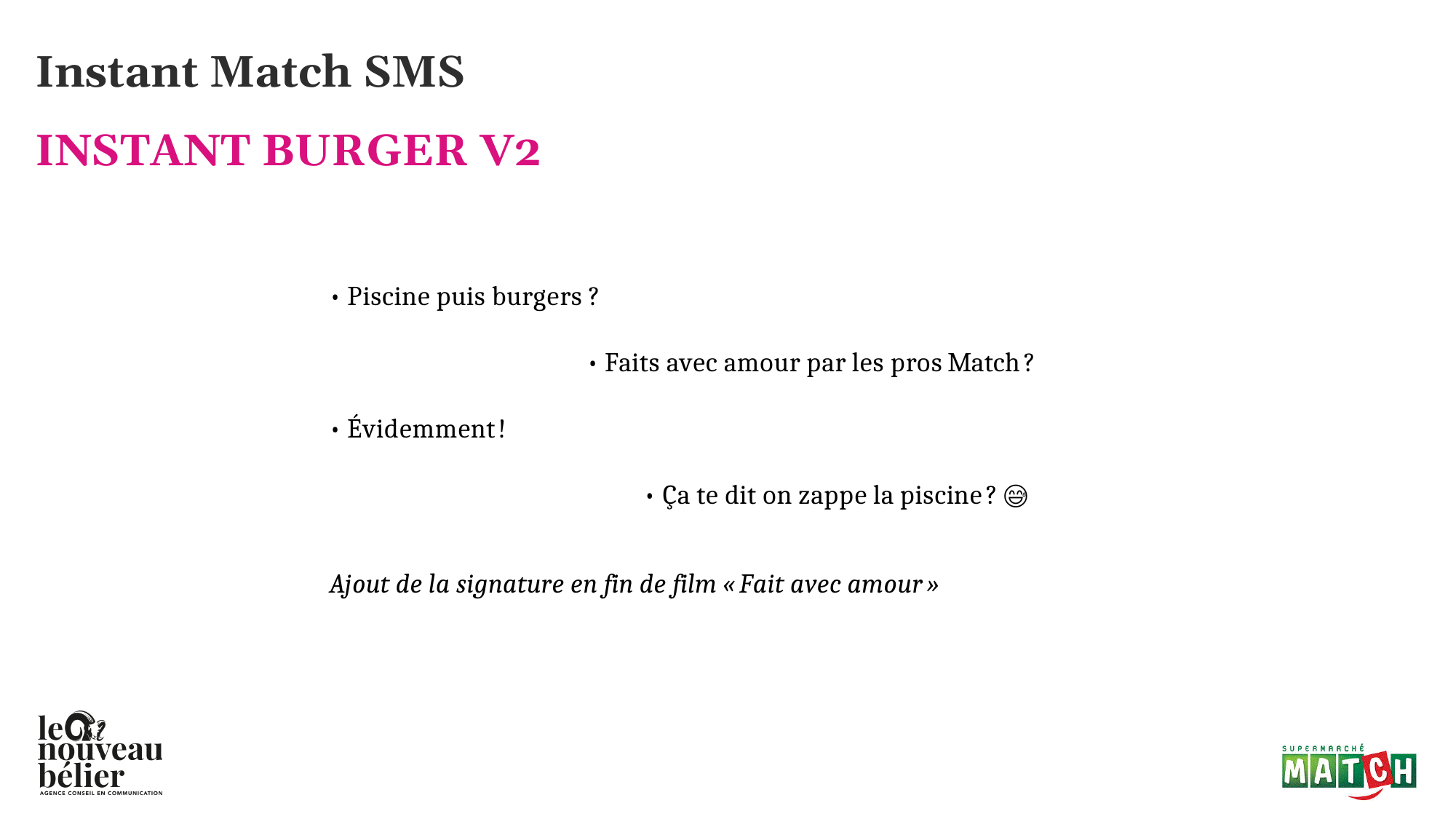

Instant Match SMS
INSTANT BURGER v2
• Piscine puis burgers ?

• Faits avec amour par les pros Match ?

• Évidemment !

• Ça te dit on zappe la piscine ? 😅

Ajout de la signature en fin de film « Fait avec amour »